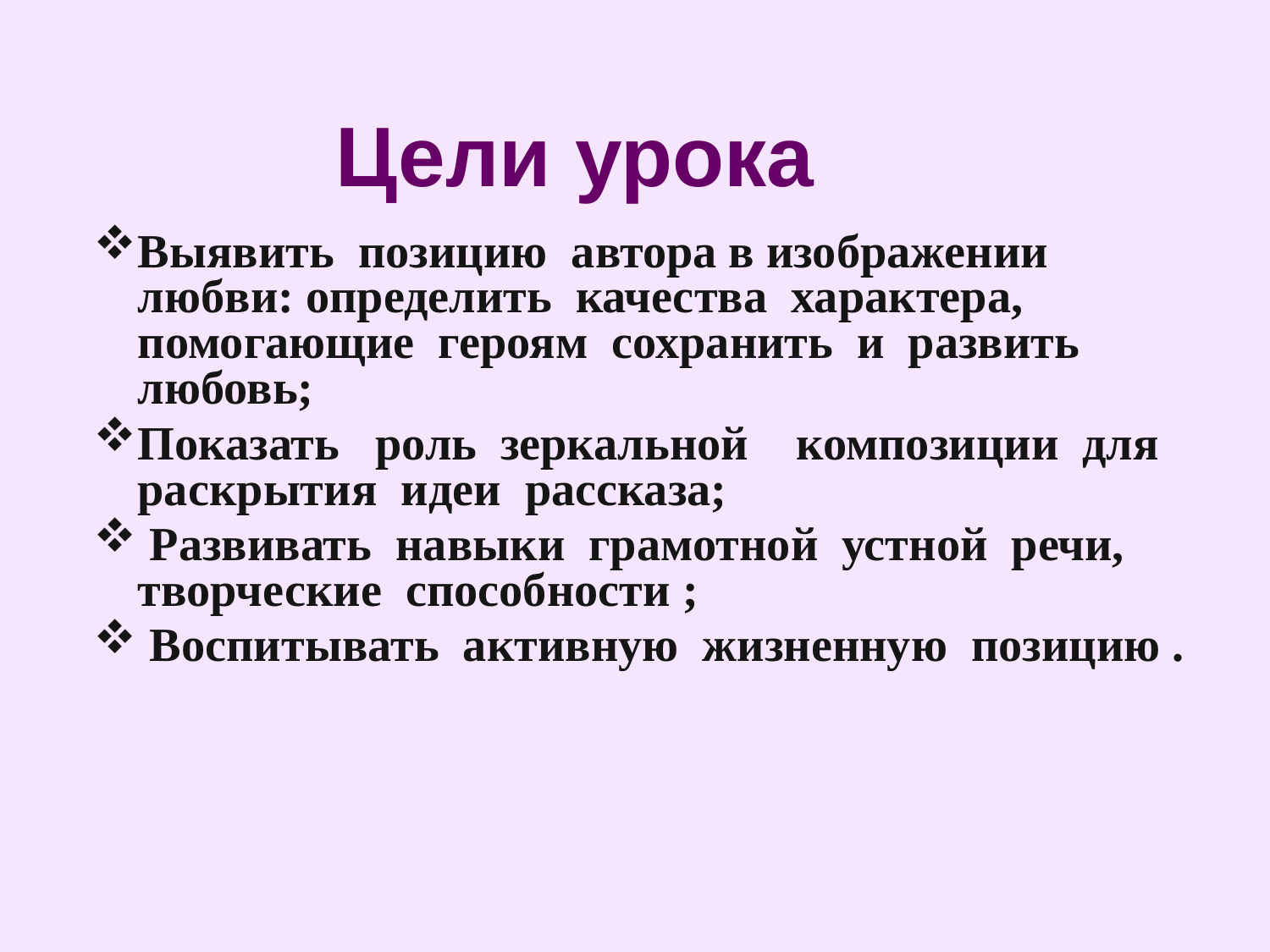

Цели урока
Выявить  позицию  автора в изображении любви: определить  качества  характера,  помогающие  героям  сохранить  и  развить любовь;
Показать   роль  зеркальной    композиции  для   раскрытия  идеи  рассказа;
 Развивать  навыки  грамотной  устной  речи, творческие  способности ;
 Воспитывать  активную  жизненную  позицию .